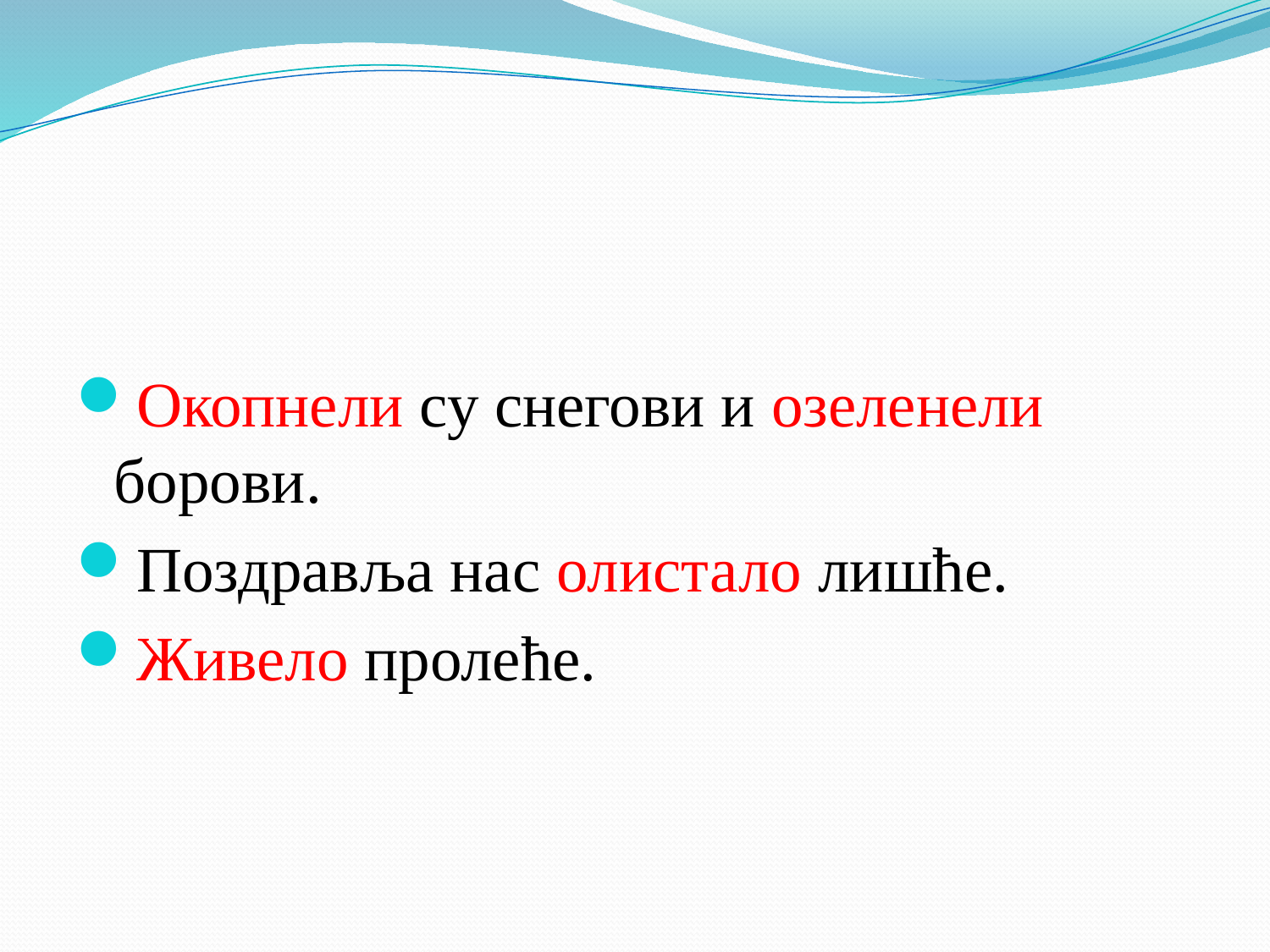

#

Окопнели су снегови и озеленели борови.
Поздравља нас олистало лишће.
Живело пролеће.